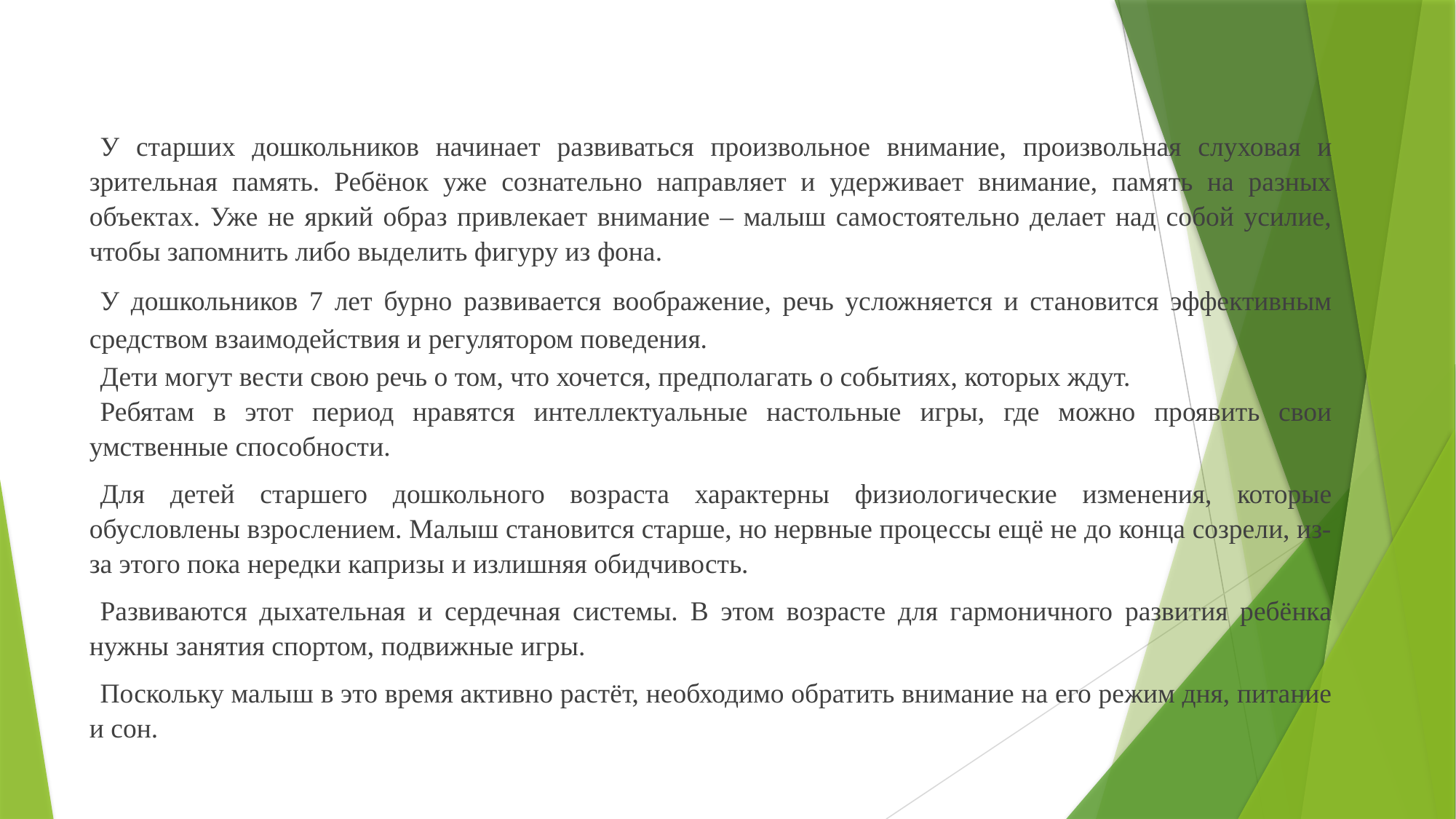

У старших дошкольников начинает развиваться произвольное внимание, произвольная слуховая и зрительная память. Ребёнок уже сознательно направляет и удерживает внимание, память на разных объектах. Уже не яркий образ привлекает внимание – малыш самостоятельно делает над собой усилие, чтобы запомнить либо выделить фигуру из фона.
У дошкольников 7 лет бурно развивается воображение, речь усложняется и становится эффективным средством взаимодействия и регулятором поведения.
Дети могут вести свою речь о том, что хочется, предполагать о событиях, которых ждут.
Ребятам в этот период нравятся интеллектуальные настольные игры, где можно проявить свои умственные способности.
Для детей старшего дошкольного возраста характерны физиологические изменения, которые обусловлены взрослением. Малыш становится старше, но нервные процессы ещё не до конца созрели, из-за этого пока нередки капризы и излишняя обидчивость.
Развиваются дыхательная и сердечная системы. В этом возрасте для гармоничного развития ребёнка нужны занятия спортом, подвижные игры.
Поскольку малыш в это время активно растёт, необходимо обратить внимание на его режим дня, питание и сон.